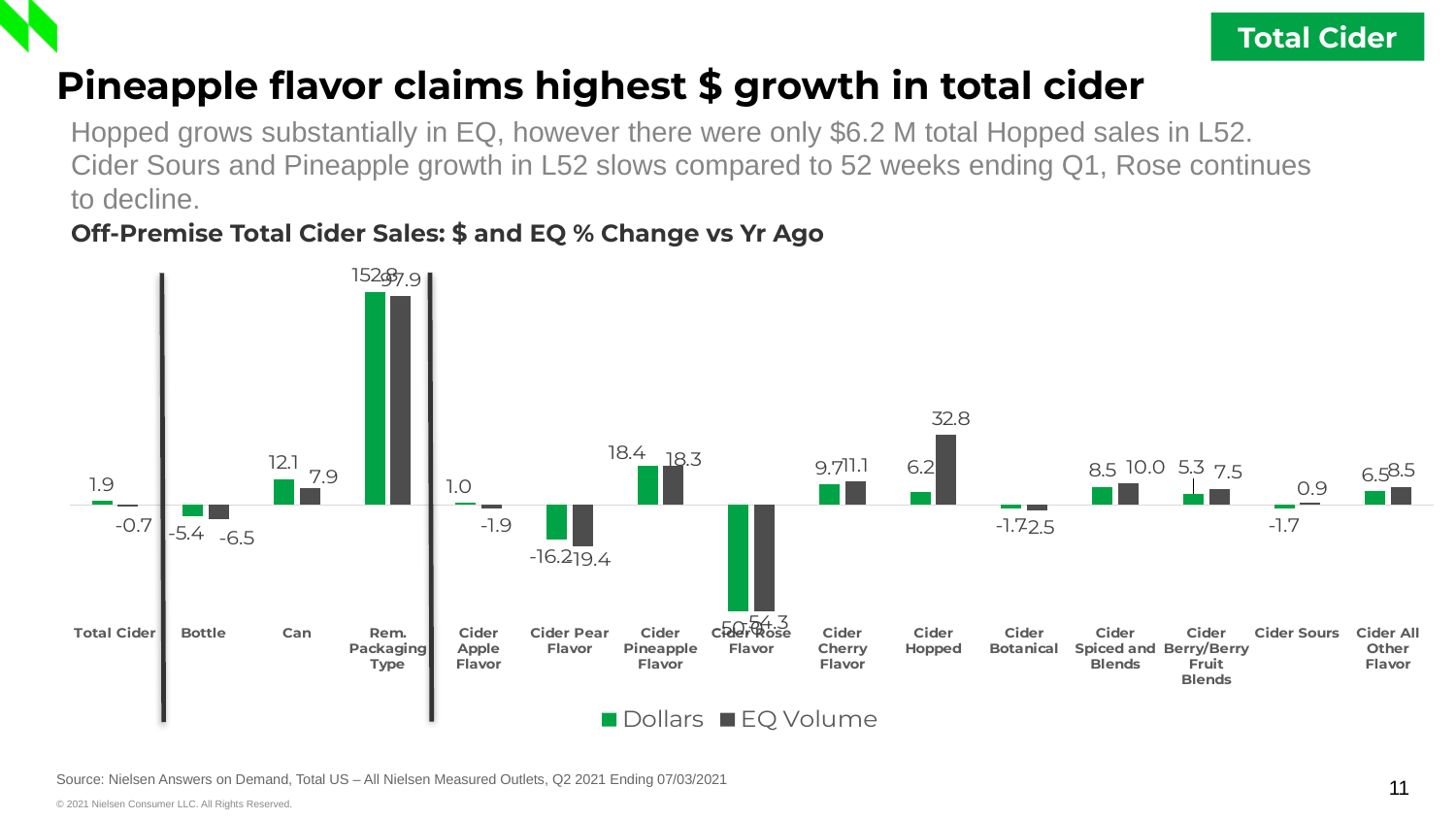

Total Cider
Pineapple flavor claims highest $ growth in total cider
Hopped grows substantially in EQ, however there were only $6.2 M total Hopped sales in L52.
Cider Sours and Pineapple growth in L52 slows compared to 52 weeks ending Q1, Rose continues to decline.
Off-Premise Total Cider Sales: $ and EQ % Change vs Yr Ago

### Chart

| Category | Dollars | EQ Volume |
|---|---|---|
| Total Cider | 1.853 | -0.704 |
| Bottle  | -5.394 | -6.541 |
| Can | 12.072 | 7.857 |
| Rem. Packaging Type | 152.81 | 97.923 |
| Cider Apple Flavor | 1.033 | -1.86 |
| Cider Pear Flavor | -16.247 | -19.358 |
| Cider Pineapple Flavor | 18.428 | 18.329 |
| Cider Rose Flavor | -50.039 | -54.25 |
| Cider Cherry Flavor | 9.658 | 11.064 |
| Cider Hopped | 6.242 | 32.772 |
| Cider Botanical | -1.72 | -2.455 |
| Cider Spiced and Blends | 8.523 | 9.988 |
| Cider Berry/Berry Fruit Blends | 5.269 | 7.538 |
| Cider Sours | -1.733 | 0.918 |
| Cider All Other Flavor | 6.539 | 8.474 |
11
Source: Nielsen Answers on Demand, Total US – All Nielsen Measured Outlets, Q2 2021 Ending 07/03/2021